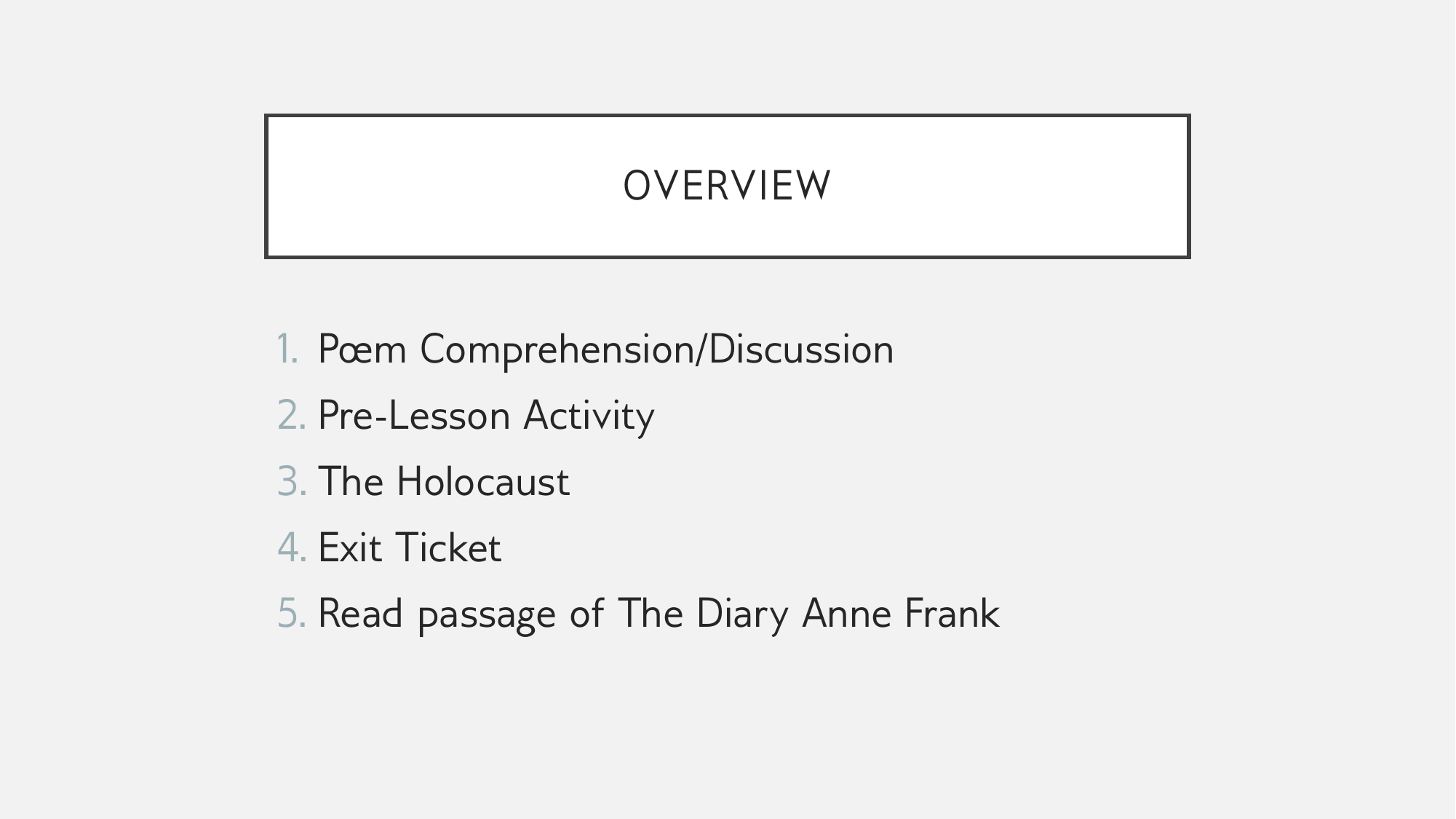

# Overview
Poem Comprehension/Discussion
Pre-Lesson Activity
The Holocaust
Exit Ticket
Read passage of The Diary Anne Frank